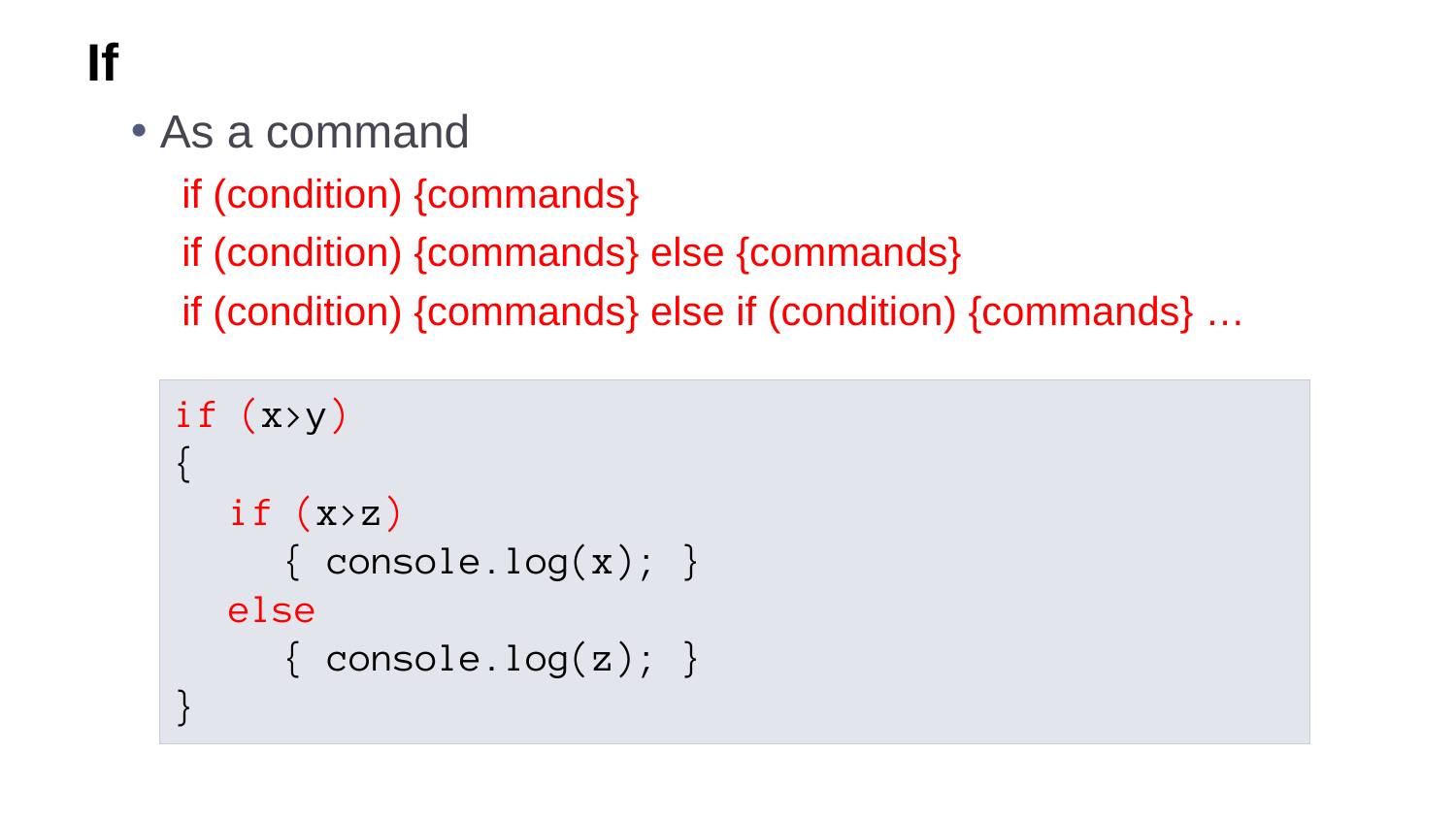

If
As a command
if (condition) {commands}
if (condition) {commands} else {commands}
if (condition) {commands} else if (condition) {commands} …

if (x>y)
{
	if (x>z)
		{ console.log(x); }
	else
		{ console.log(z); }
}